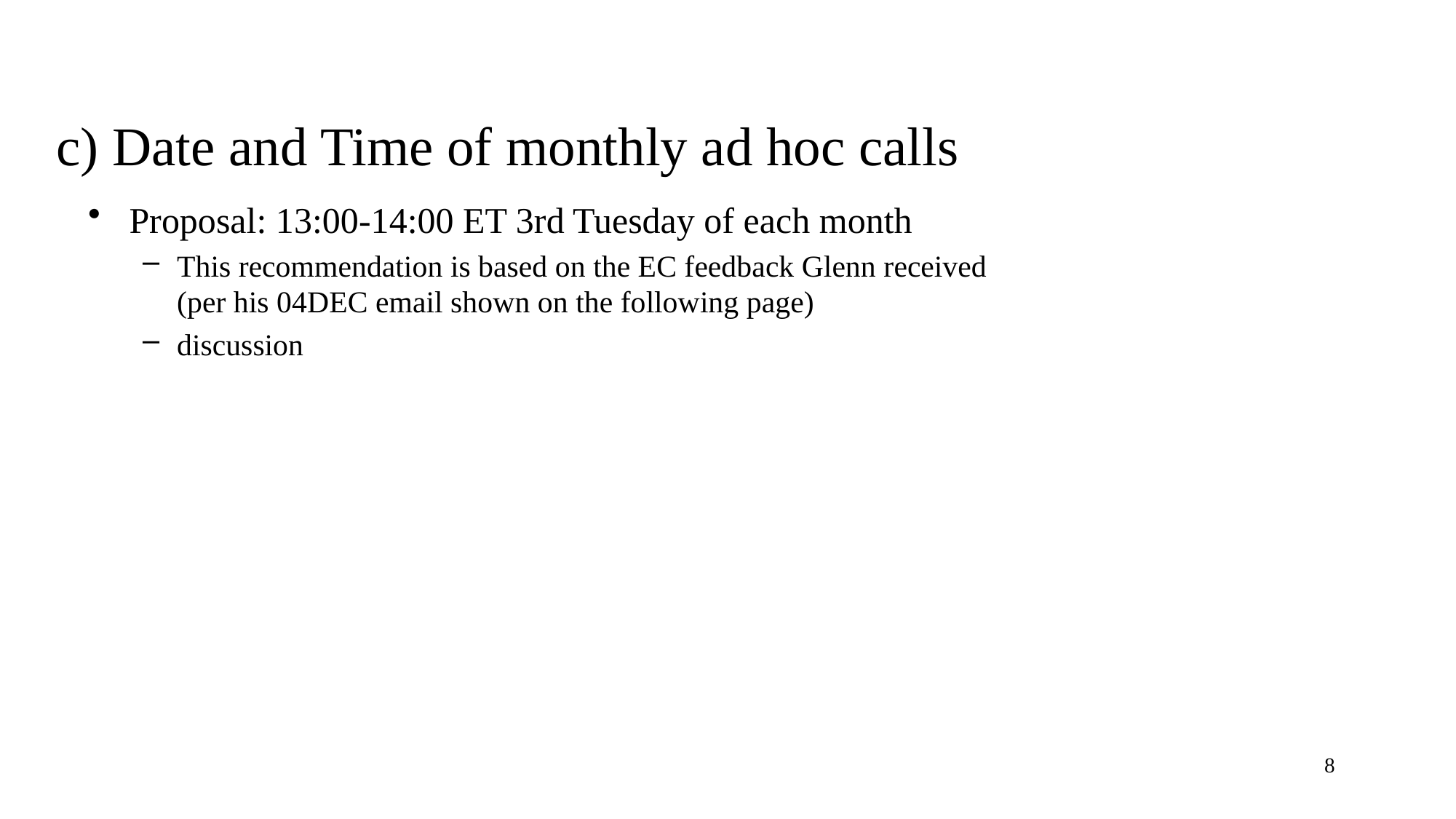

# c) Date and Time of monthly ad hoc calls
Proposal: 13:00-14:00 ET 3rd Tuesday of each month
This recommendation is based on the EC feedback Glenn received
(per his 04DEC email shown on the following page)
discussion

8